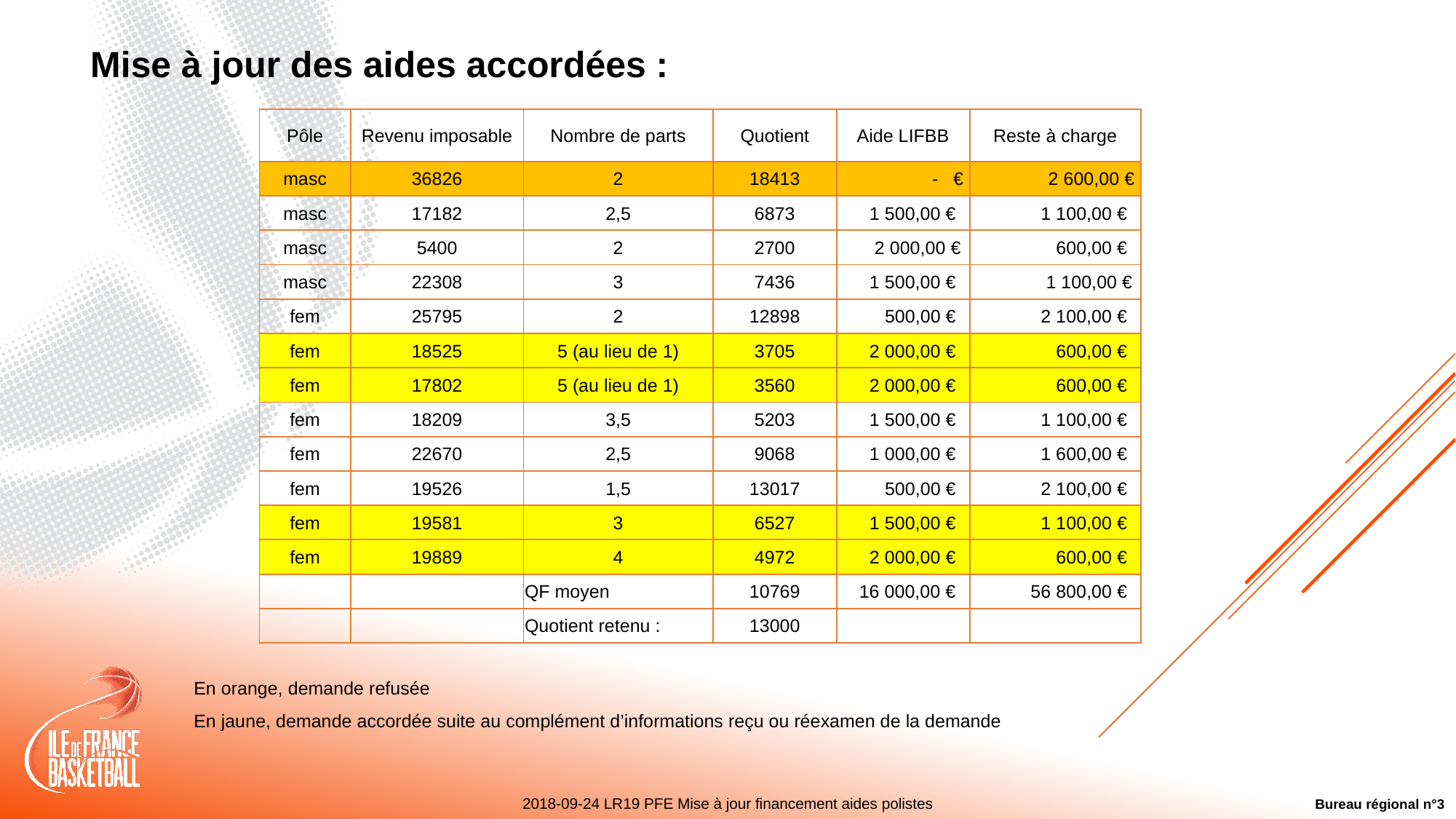

Mise à jour des aides accordées :
| Pôle | Revenu imposable | Nombre de parts | Quotient | Aide LIFBB | Reste à charge |
| --- | --- | --- | --- | --- | --- |
| masc | 36826 | 2 | 18413 | - € | 2 600,00 € |
| masc | 17182 | 2,5 | 6873 | 1 500,00 € | 1 100,00 € |
| masc | 5400 | 2 | 2700 | 2 000,00 € | 600,00 € |
| masc | 22308 | 3 | 7436 | 1 500,00 € | 1 100,00 € |
| fem | 25795 | 2 | 12898 | 500,00 € | 2 100,00 € |
| fem | 18525 | 5 (au lieu de 1) | 3705 | 2 000,00 € | 600,00 € |
| fem | 17802 | 5 (au lieu de 1) | 3560 | 2 000,00 € | 600,00 € |
| fem | 18209 | 3,5 | 5203 | 1 500,00 € | 1 100,00 € |
| fem | 22670 | 2,5 | 9068 | 1 000,00 € | 1 600,00 € |
| fem | 19526 | 1,5 | 13017 | 500,00 € | 2 100,00 € |
| fem | 19581 | 3 | 6527 | 1 500,00 € | 1 100,00 € |
| fem | 19889 | 4 | 4972 | 2 000,00 € | 600,00 € |
|  |  | QF moyen | 10769 | 16 000,00 € | 56 800,00 € |
|  |  | Quotient retenu : | 13000 |  |  |
En orange, demande refusée
En jaune, demande accordée suite au complément d’informations reçu ou réexamen de la demande

2018-09-24 LR19 PFE Mise à jour financement aides polistes
Bureau régional n°3